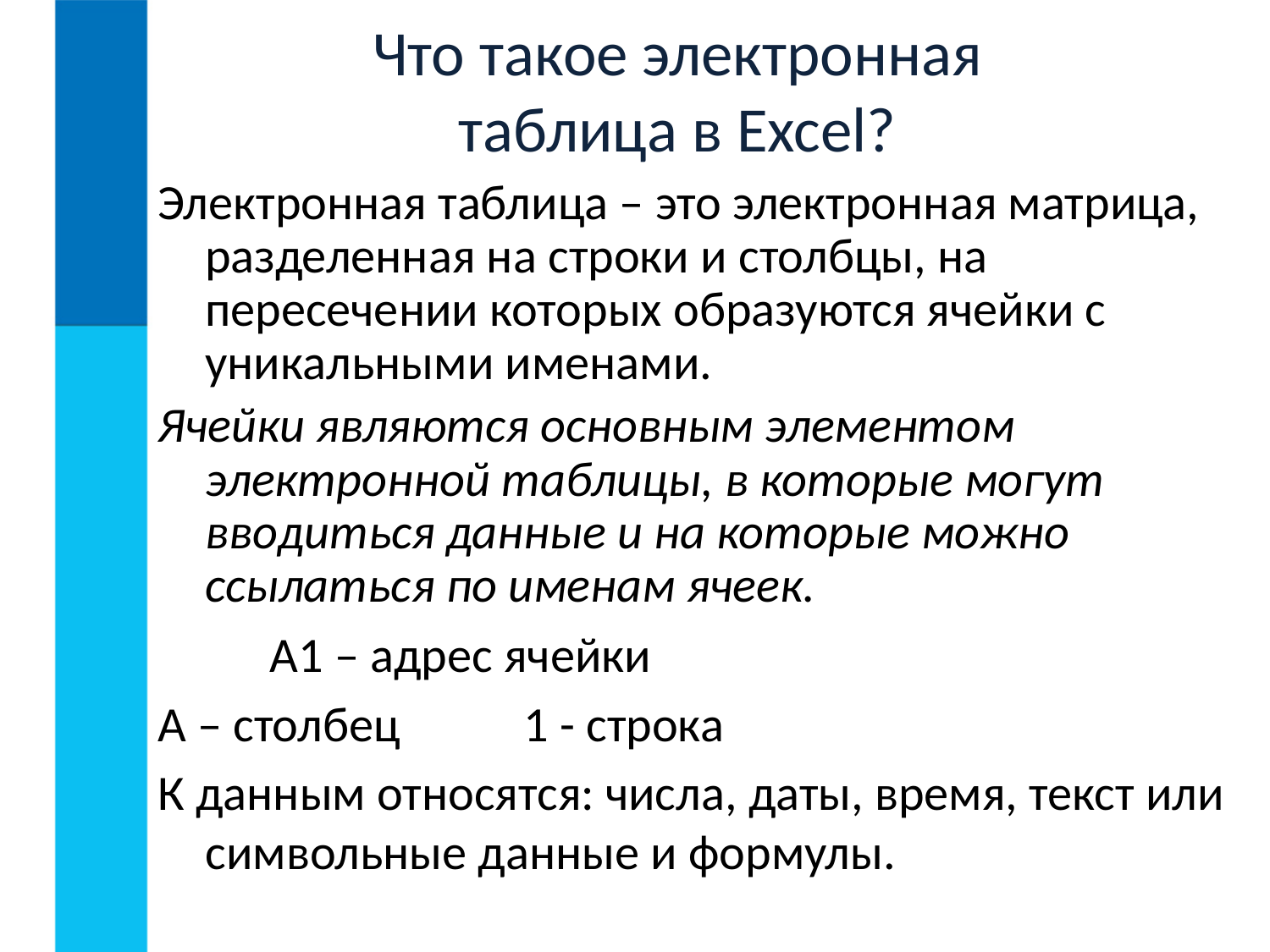

Что такое электронная
таблица в Excel?
Электронная таблица – это электронная матрица, разделенная на строки и столбцы, на пересечении которых образуются ячейки с уникальными именами.
Ячейки являются основным элементом электронной таблицы, в которые могут вводиться данные и на которые можно ссылаться по именам ячеек.
          А1 – адрес ячейки
А – столбец           1 - строка
К данным относятся: числа, даты, время, текст или символьные данные и формулы.